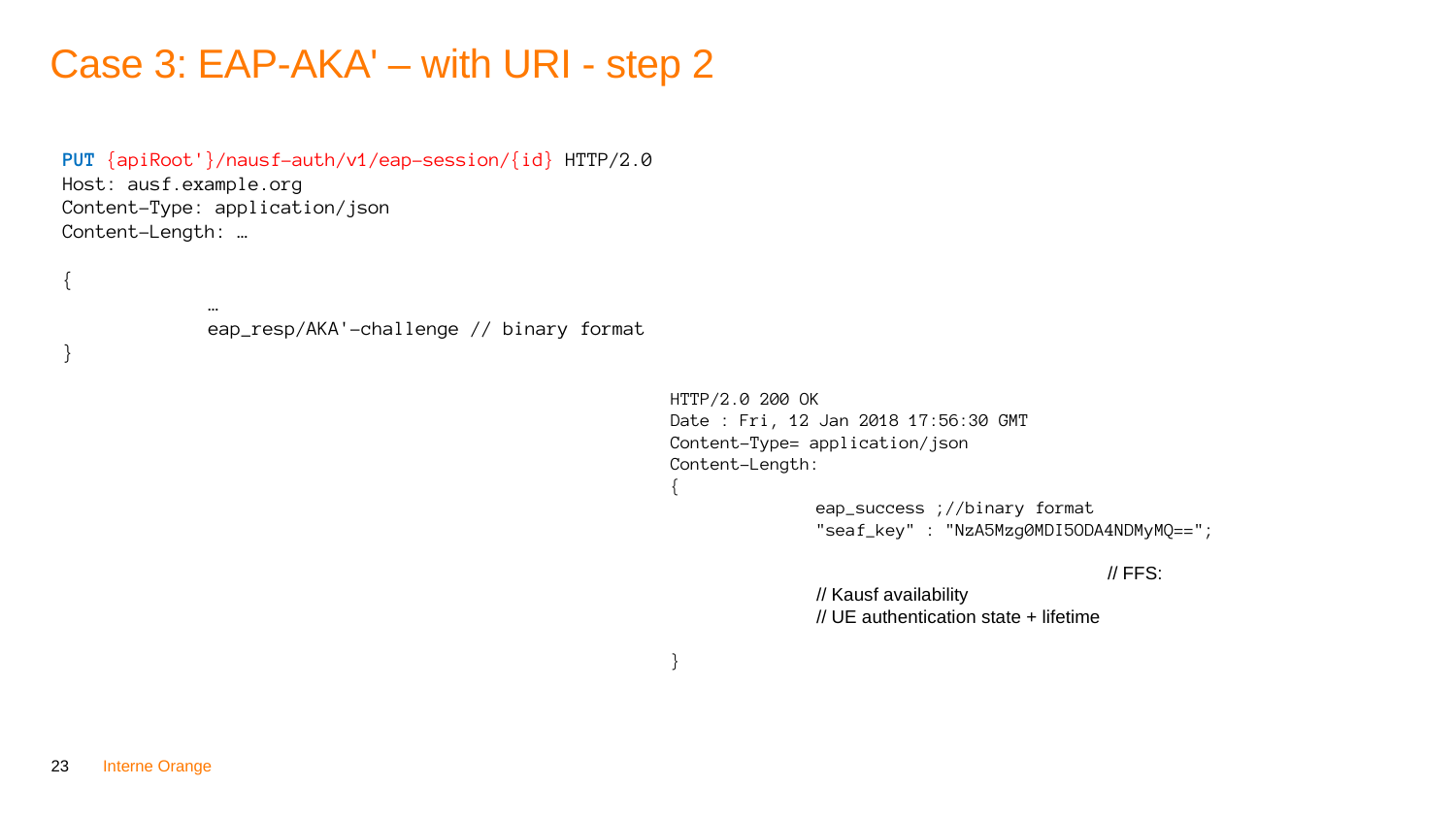

# Case 3: EAP-AKA' – with URI - step 2
PUT {apiRoot'}/nausf-auth/v1/eap-session/{id} HTTP/2.0
Host: ausf.example.org
Content-Type: application/json
Content-Length: …

{
 	…
	eap_resp/AKA'-challenge // binary format
}

HTTP/2.0 200 OK
Date : Fri, 12 Jan 2018 17:56:30 GMT
Content-Type= application/json
Content-Length:
{
	eap_success ;//binary format
	"seaf_key" : "NzA5Mzg0MDI5ODA4NDMyMQ==";

 			// FFS:
	// Kausf availability
	// UE authentication state + lifetime

}